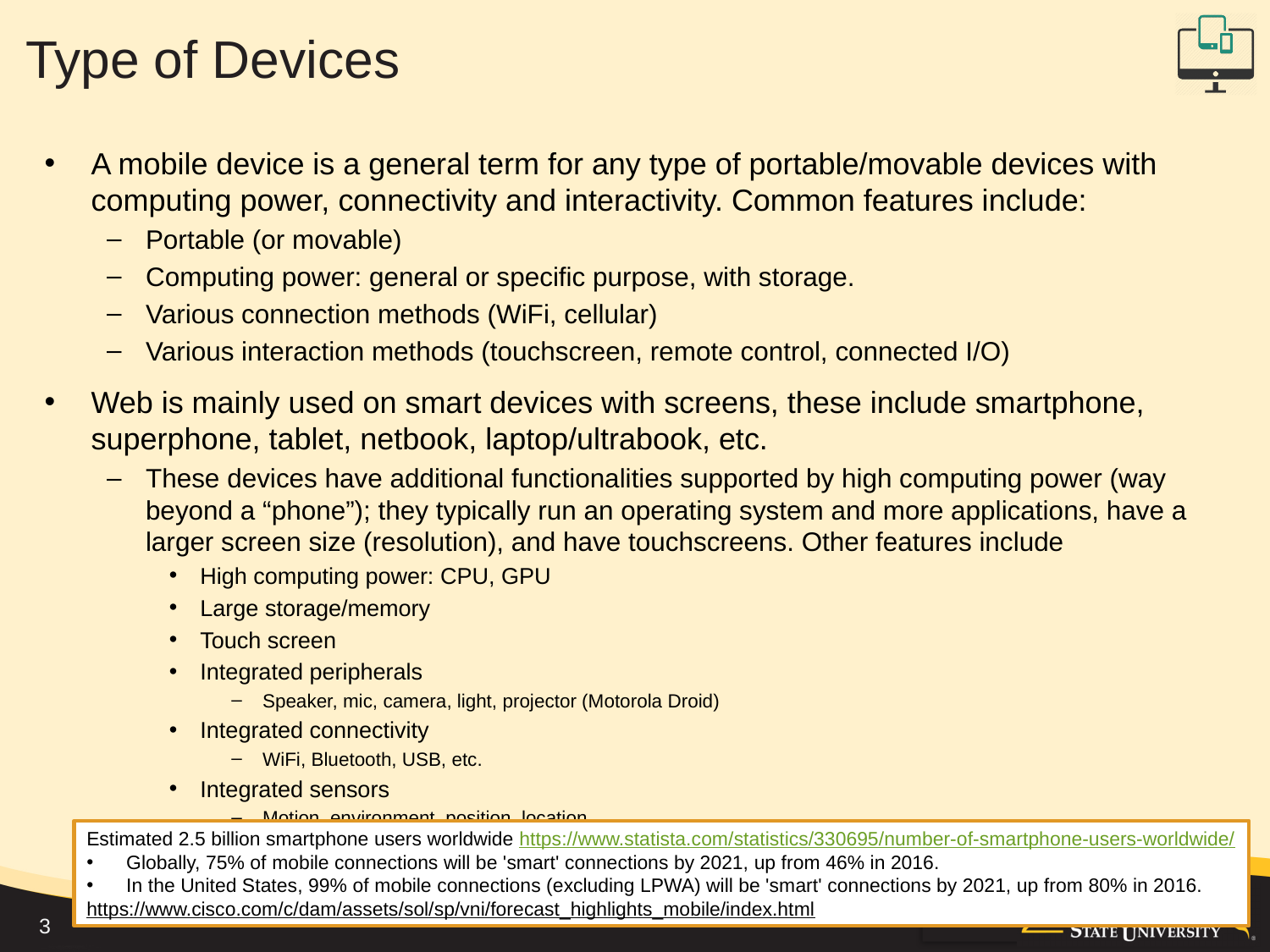

# Type of Devices
A mobile device is a general term for any type of portable/movable devices with computing power, connectivity and interactivity. Common features include:
Portable (or movable)
Computing power: general or specific purpose, with storage.
Various connection methods (WiFi, cellular)
Various interaction methods (touchscreen, remote control, connected I/O)
Web is mainly used on smart devices with screens, these include smartphone, superphone, tablet, netbook, laptop/ultrabook, etc.
These devices have additional functionalities supported by high computing power (way beyond a “phone”); they typically run an operating system and more applications, have a larger screen size (resolution), and have touchscreens. Other features include
High computing power: CPU, GPU
Large storage/memory
Touch screen
Integrated peripherals
Speaker, mic, camera, light, projector (Motorola Droid)
Integrated connectivity
WiFi, Bluetooth, USB, etc.
Integrated sensors
Motion, environment, position, location
Long lasting battery
Estimated 2.5 billion smartphone users worldwide https://www.statista.com/statistics/330695/number-of-smartphone-users-worldwide/
Globally, 75% of mobile connections will be 'smart' connections by 2021, up from 46% in 2016.
In the United States, 99% of mobile connections (excluding LPWA) will be 'smart' connections by 2021, up from 80% in 2016.
https://www.cisco.com/c/dam/assets/sol/sp/vni/forecast_highlights_mobile/index.html
3